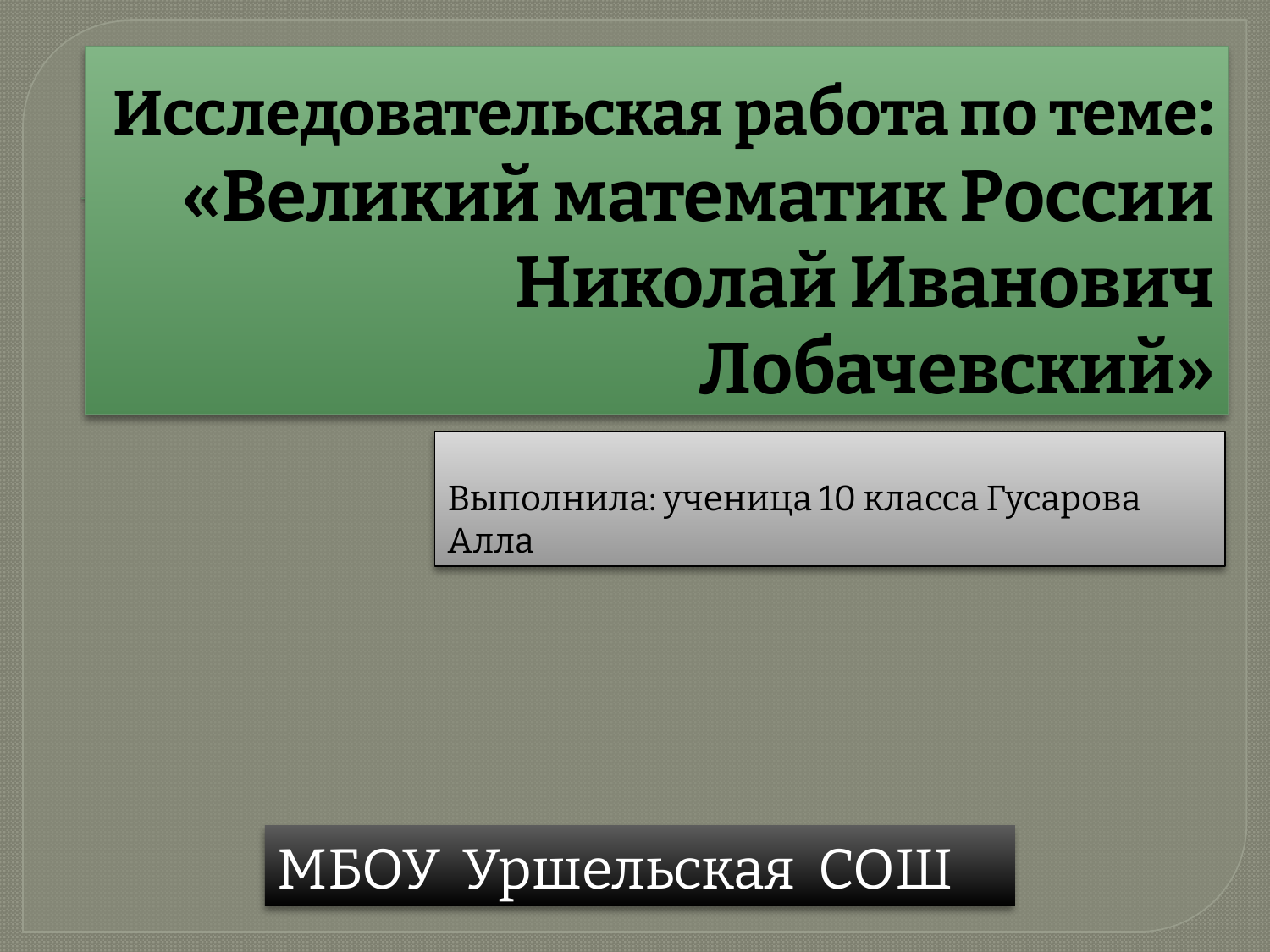

# Исследовательская работа по теме: «Великий математик России Николай Иванович Лобачевский»

Выполнила: ученица 10 класса Гусарова Алла
МБОУ  Уршельская  СОШ